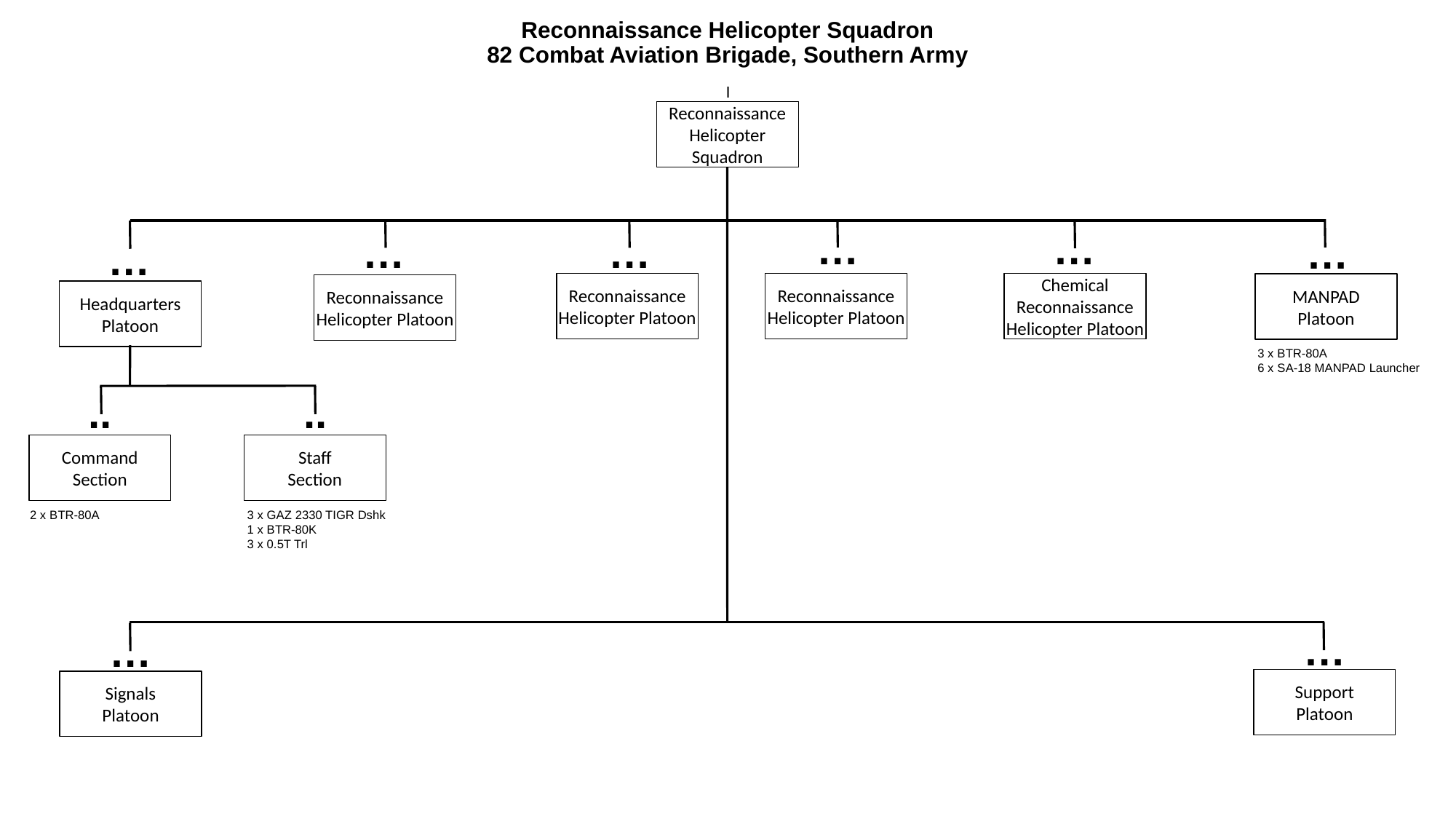

# Reconnaissance Helicopter Squadron 82 Combat Aviation Brigade, Southern Army
I
Reconnaissance Helicopter Squadron
…
…
…
…
…
…
Reconnaissance Helicopter Platoon
Reconnaissance Helicopter Platoon
Chemical Reconnaissance Helicopter Platoon
MANPAD
Platoon
Reconnaissance Helicopter Platoon
Headquarters
Platoon
3 x BTR-80A
6 x SA-18 MANPAD Launcher
..
..
Command
Section
Staff
Section
2 x BTR-80A
3 x GAZ 2330 TIGR Dshk
1 x BTR-80K
3 x 0.5T Trl
…
…
Support
Platoon
Signals
Platoon